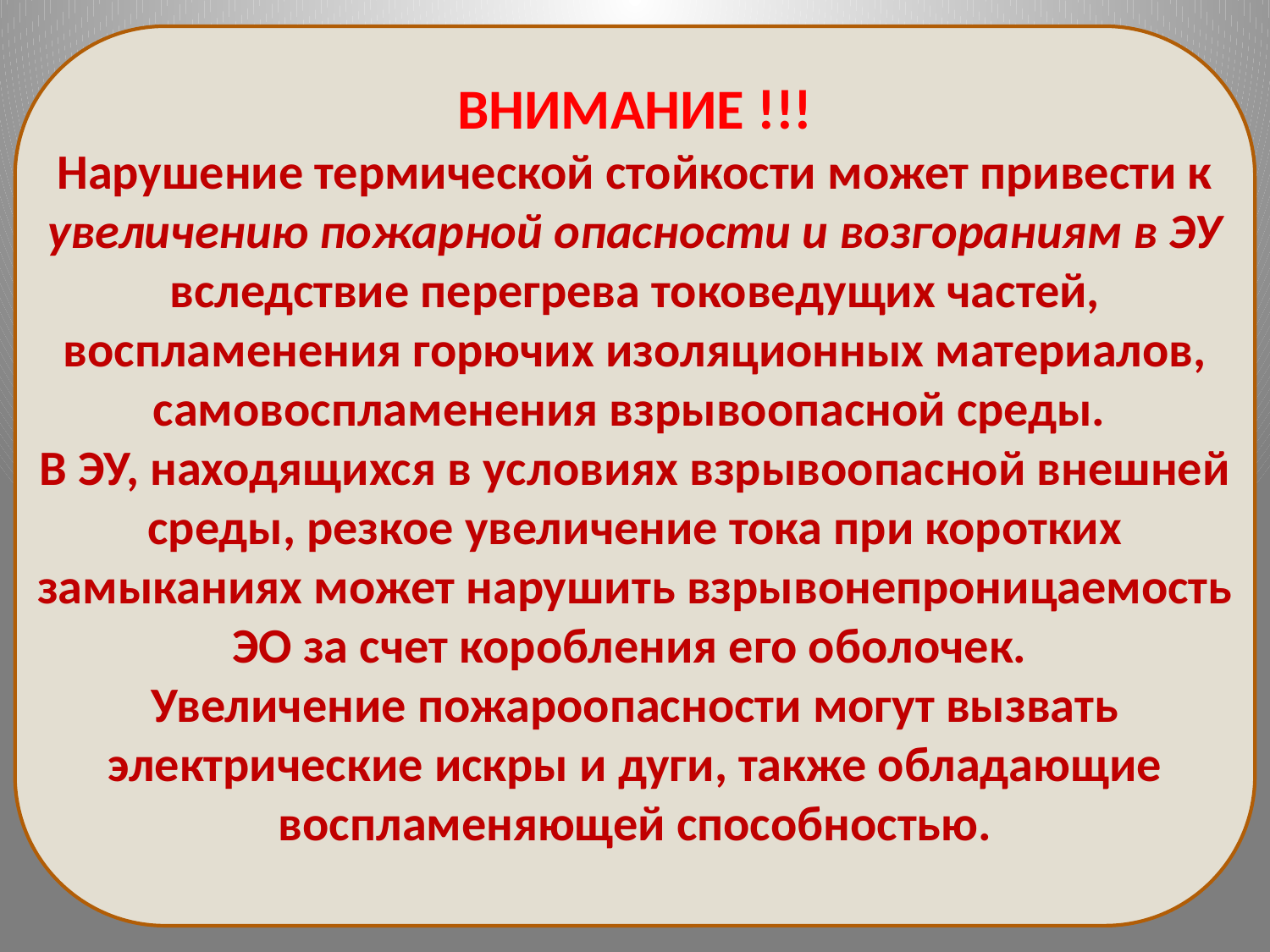

ВНИМАНИЕ !!!
Нарушение термической стойкости может привести к увеличению пожарной опасности и возгораниям в ЭУ вследствие перегрева токоведущих частей, воспламенения горючих изоляционных материалов, самовоспламенения взрывоопасной среды.
В ЭУ, находящихся в условиях взрывоопасной внешней среды, резкое увеличение тока при коротких замыканиях может нарушить взрывонепроницаемость ЭО за счет коробления его оболочек.
Увеличение пожароопасности могут вызвать электрические искры и дуги, также обладающие воспламеняющей способностью.